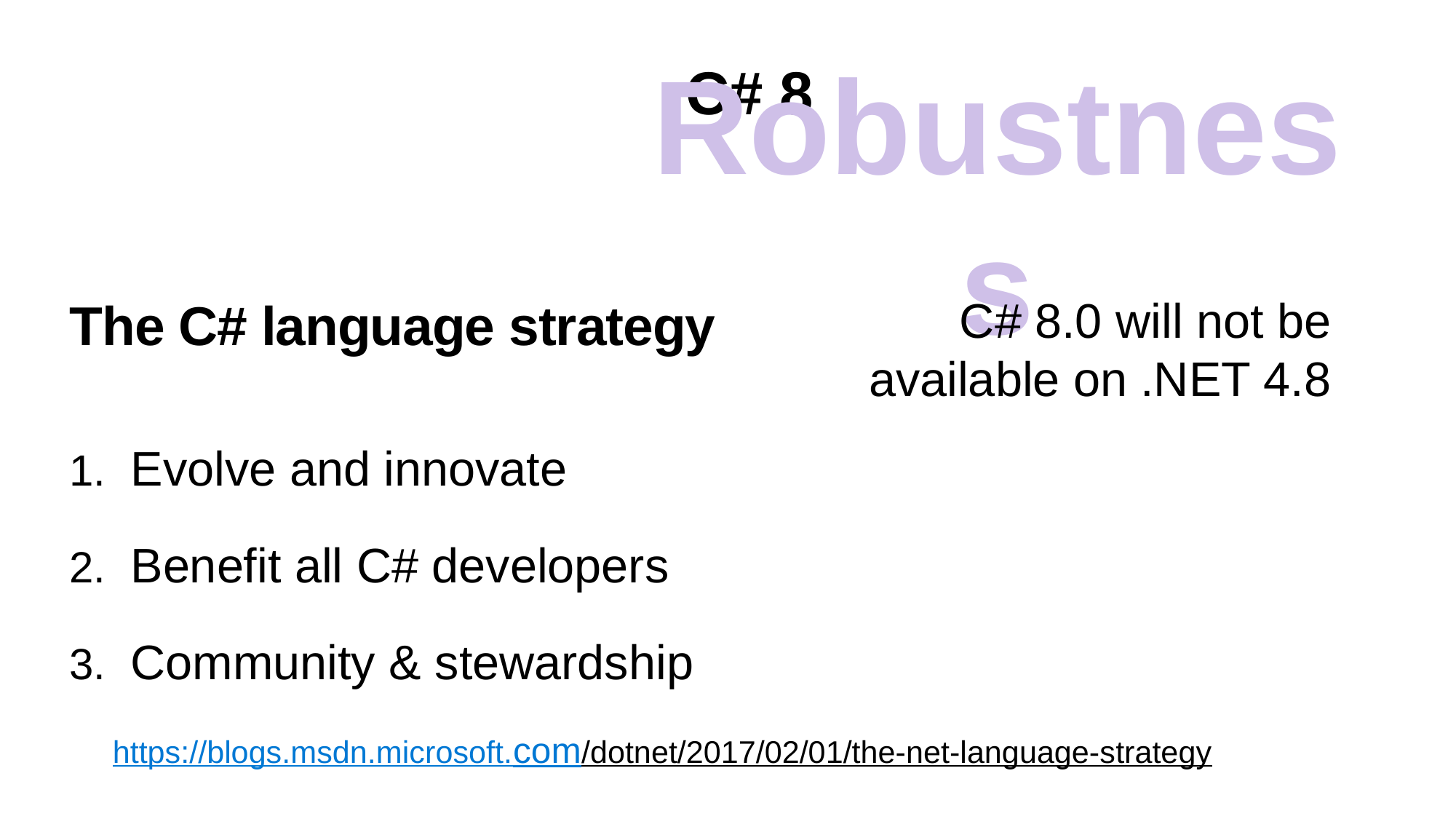

C# 8
Robustness
C# 8.0 will not be available on .NET 4.8
# The C# language strategy
Evolve and innovate
Benefit all C# developers
Community & stewardship
https://blogs.msdn.microsoft.com/dotnet/2017/02/01/the-net-language-strategy